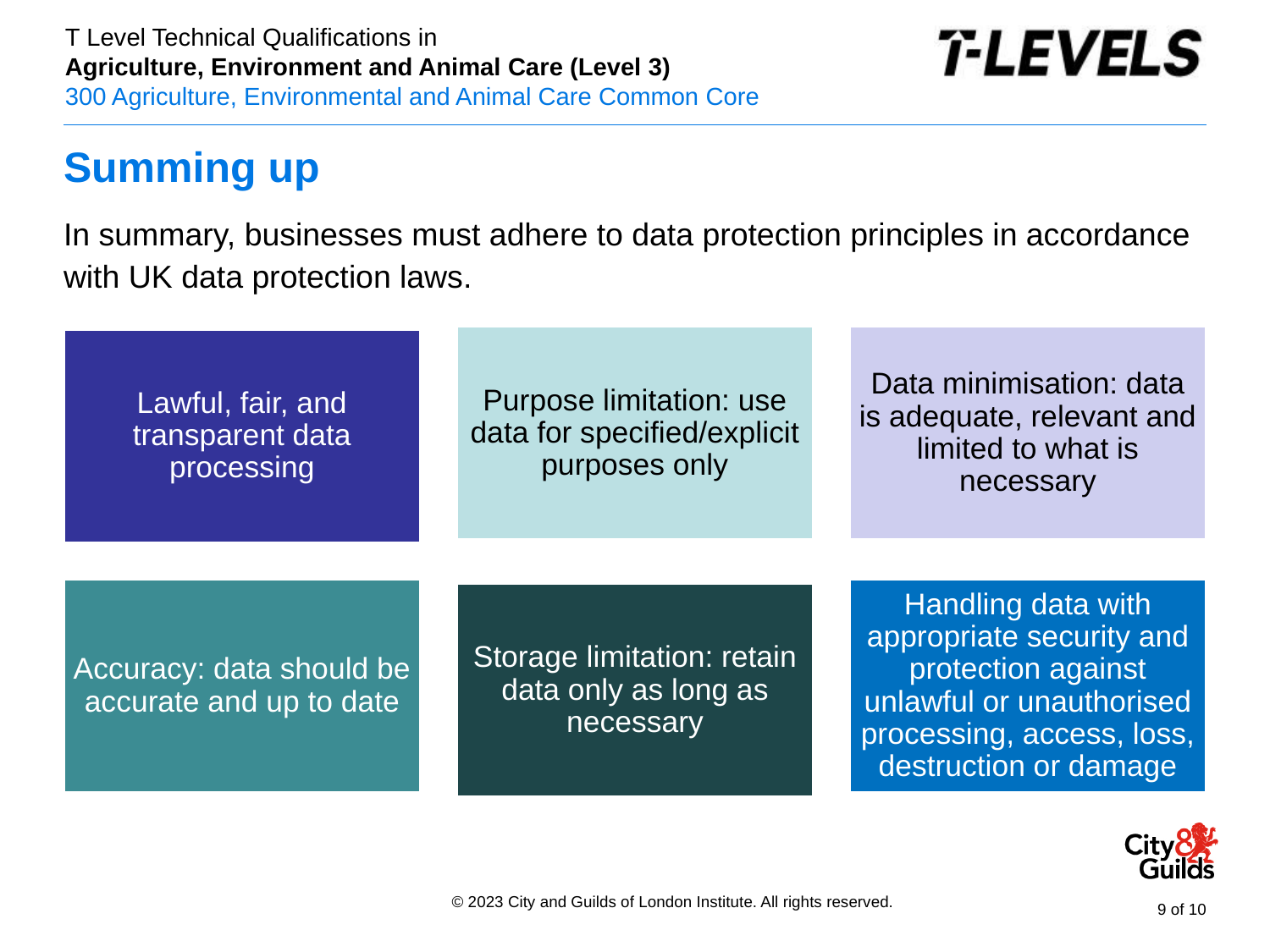

# Summing up
In summary, businesses must adhere to data protection principles in accordance with UK data protection laws.

Lawful, fair, and transparent data processing
Purpose limitation: use data for specified/explicit purposes only
Data minimisation: data is adequate, relevant and limited to what is necessary
Accuracy: data should be accurate and up to date
Storage limitation: retain data only as long as necessary
Handling data with appropriate security and protection against unlawful or unauthorised processing, access, loss, destruction or damage